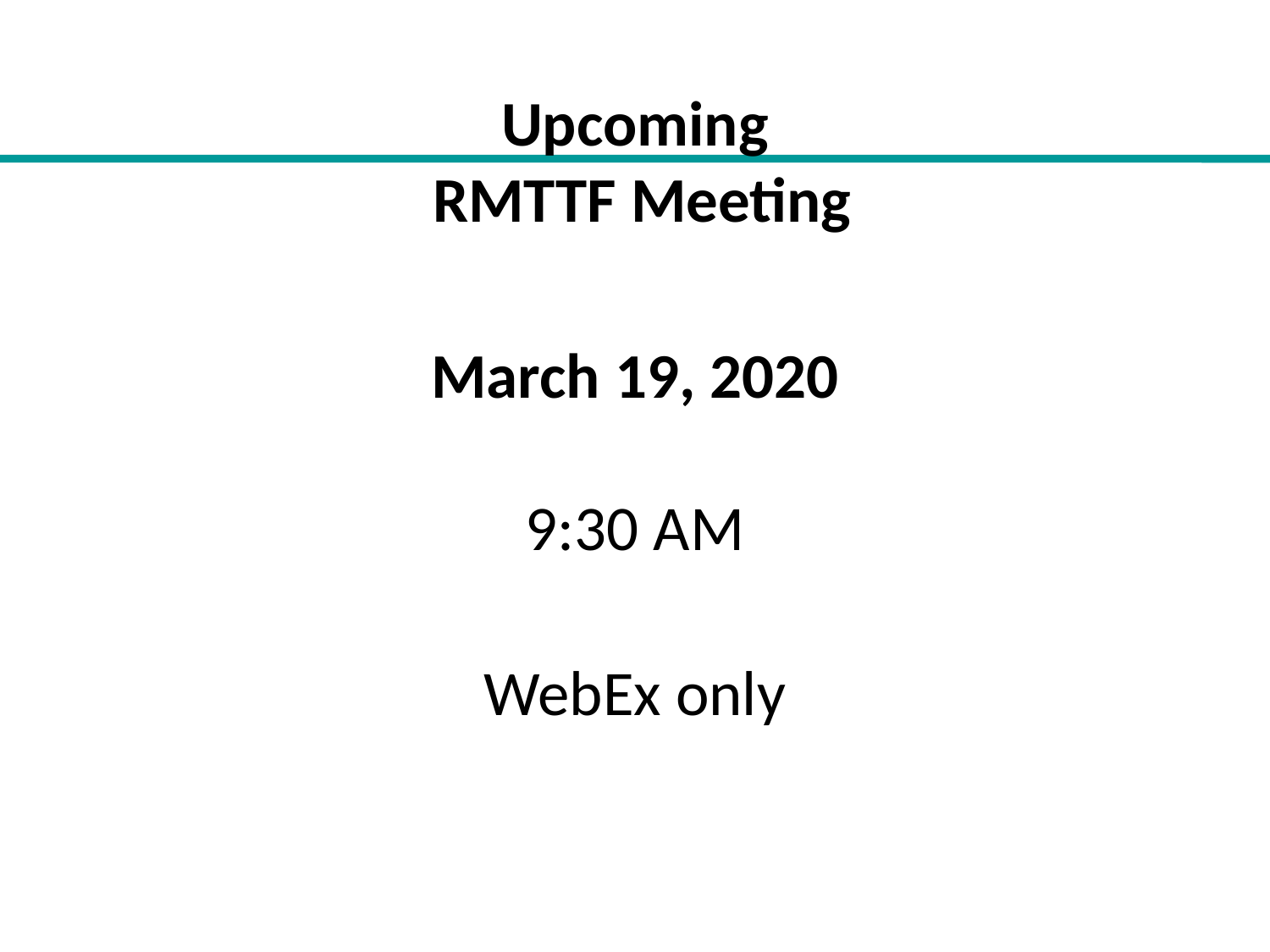

# Upcoming RMTTF Meeting
March 19, 2020

9:30 AM

WebEx only